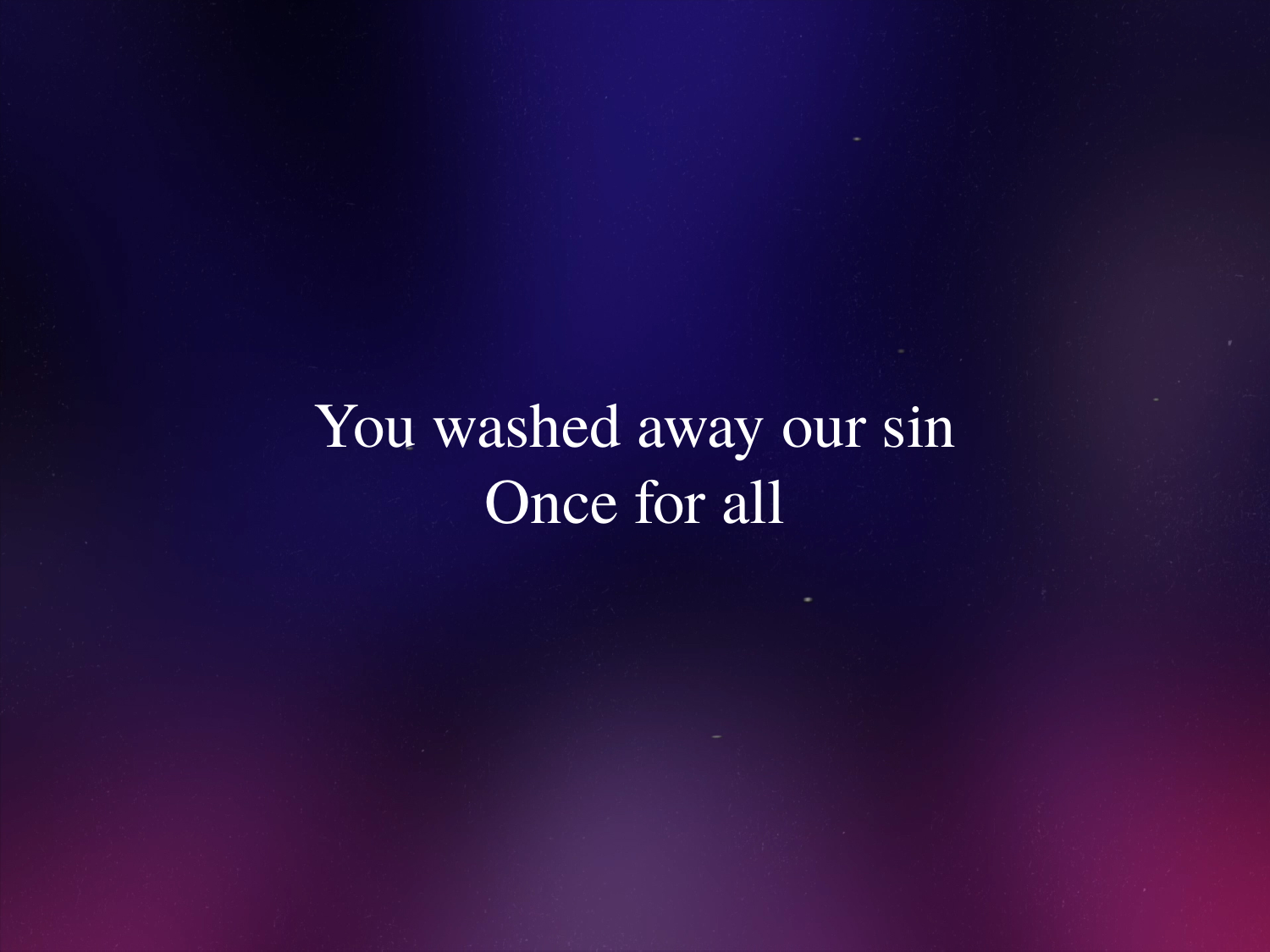

# You washed away our sin Once for all